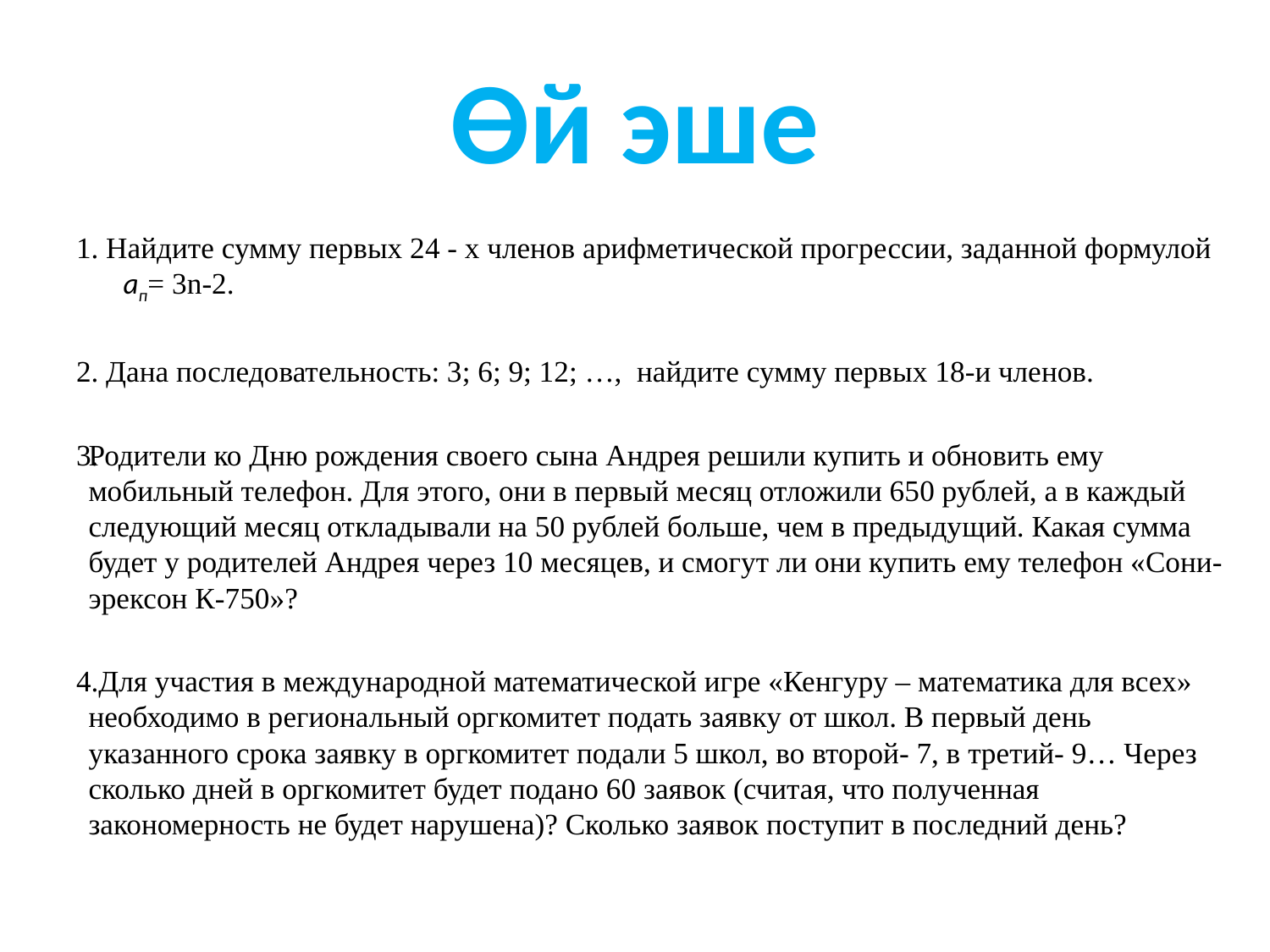

# Өй эше
1. Найдите сумму первых 24 - х членов арифметической прогрессии, заданной формулой ап= 3n-2.

2. Дана последовательность: 3; 6; 9; 12; …,  найдите сумму первых 18-и членов.

Родители ко Дню рождения своего сына Андрея решили купить и обновить ему мобильный телефон. Для этого, они в первый месяц отложили 650 рублей, а в каждый следующий месяц откладывали на 50 рублей больше, чем в предыдущий. Какая сумма будет у родителей Андрея через 10 месяцев, и смогут ли они купить ему телефон «Сони-эрексон К-750»?

4.Для участия в международной математической игре «Кенгуру – математика для всех» необходимо в региональный оргкомитет подать заявку от школ. В первый день указанного срока заявку в оргкомитет подали 5 школ, во второй- 7, в третий- 9… Через сколько дней в оргкомитет будет подано 60 заявок (считая, что полученная закономерность не будет нарушена)? Сколько заявок поступит в последний день?